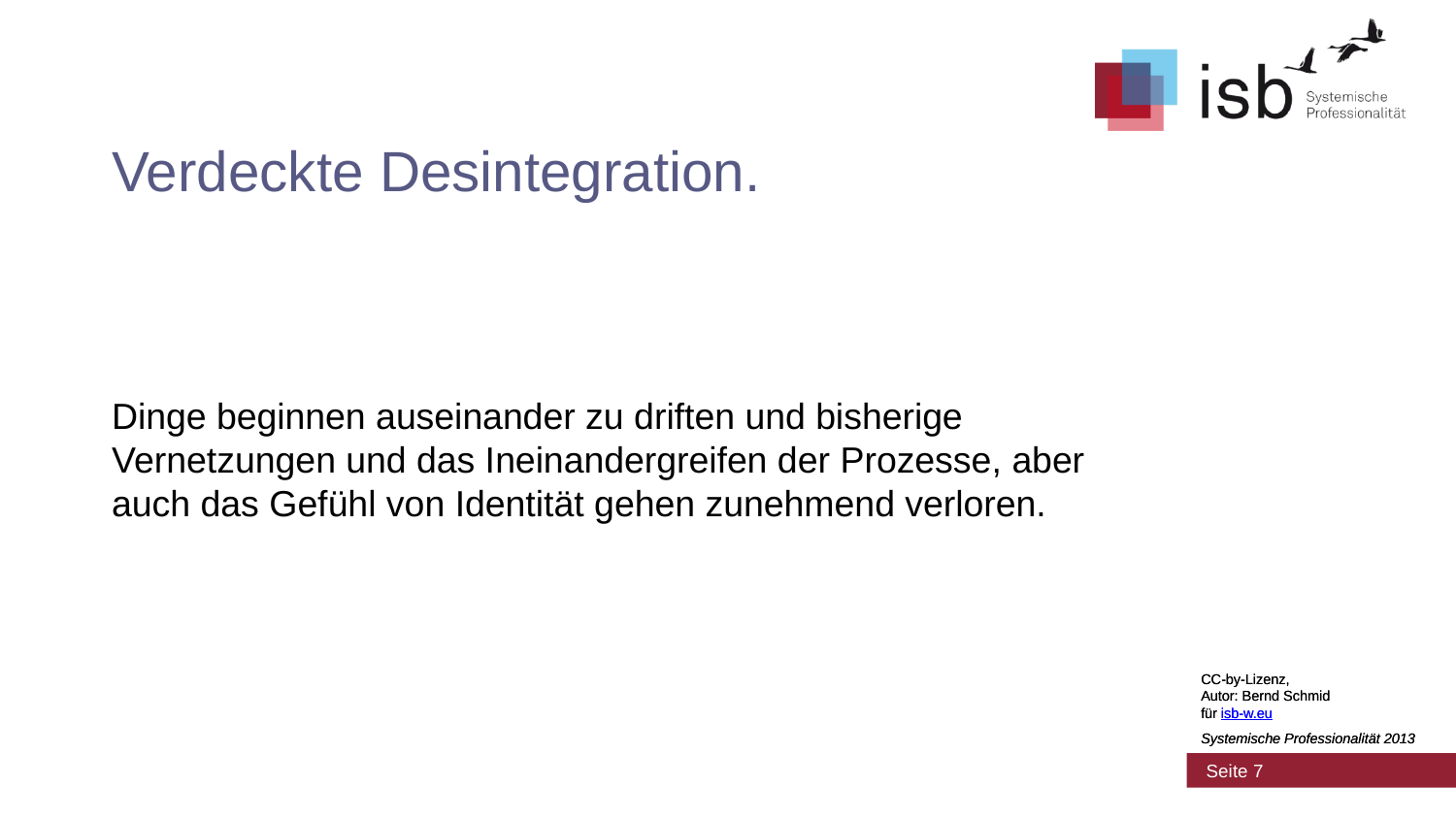

# Verdeckte Desintegration.
Dinge beginnen auseinander zu driften und bisherige Vernetzungen und das Ineinandergreifen der Prozesse, aber auch das Gefühl von Identität gehen zunehmend verloren.

CC-by-Lizenz,
Autor: Bernd Schmid
für isb-w.eu
Systemische Professionalität 2013
 Seite 7